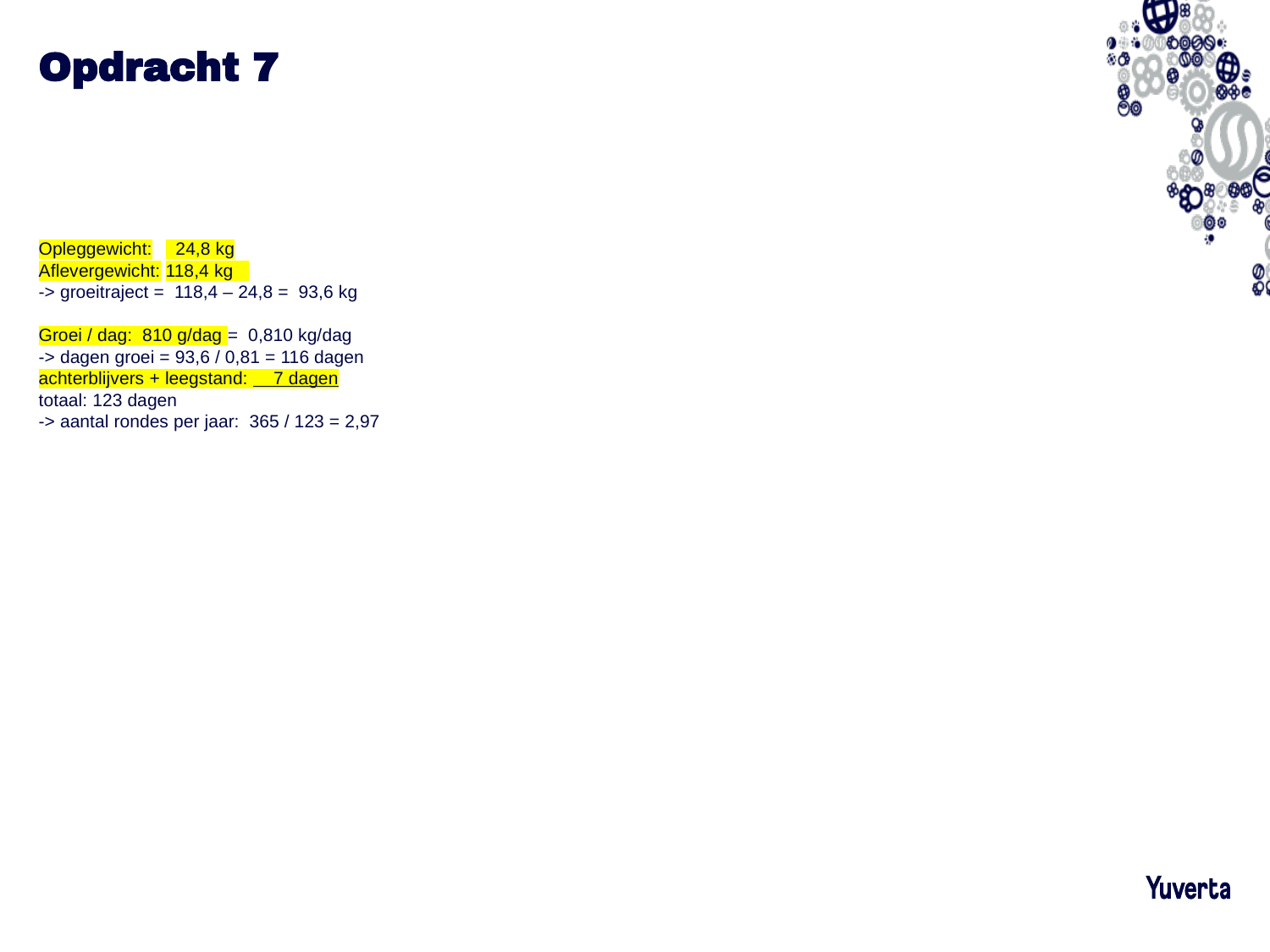

# Opdracht 7
Opleggewicht:	  24,8 kg
Aflevergewicht:	118,4 kg
-> groeitraject =  118,4 – 24,8 =  93,6 kg

Groei / dag:  810 g/dag =  0,810 kg/dag
-> dagen groei = 93,6 / 0,81 = 116 dagen
achterblijvers + leegstand:     7 dagen
totaal: 123 dagen
-> aantal rondes per jaar:  365 / 123 = 2,97